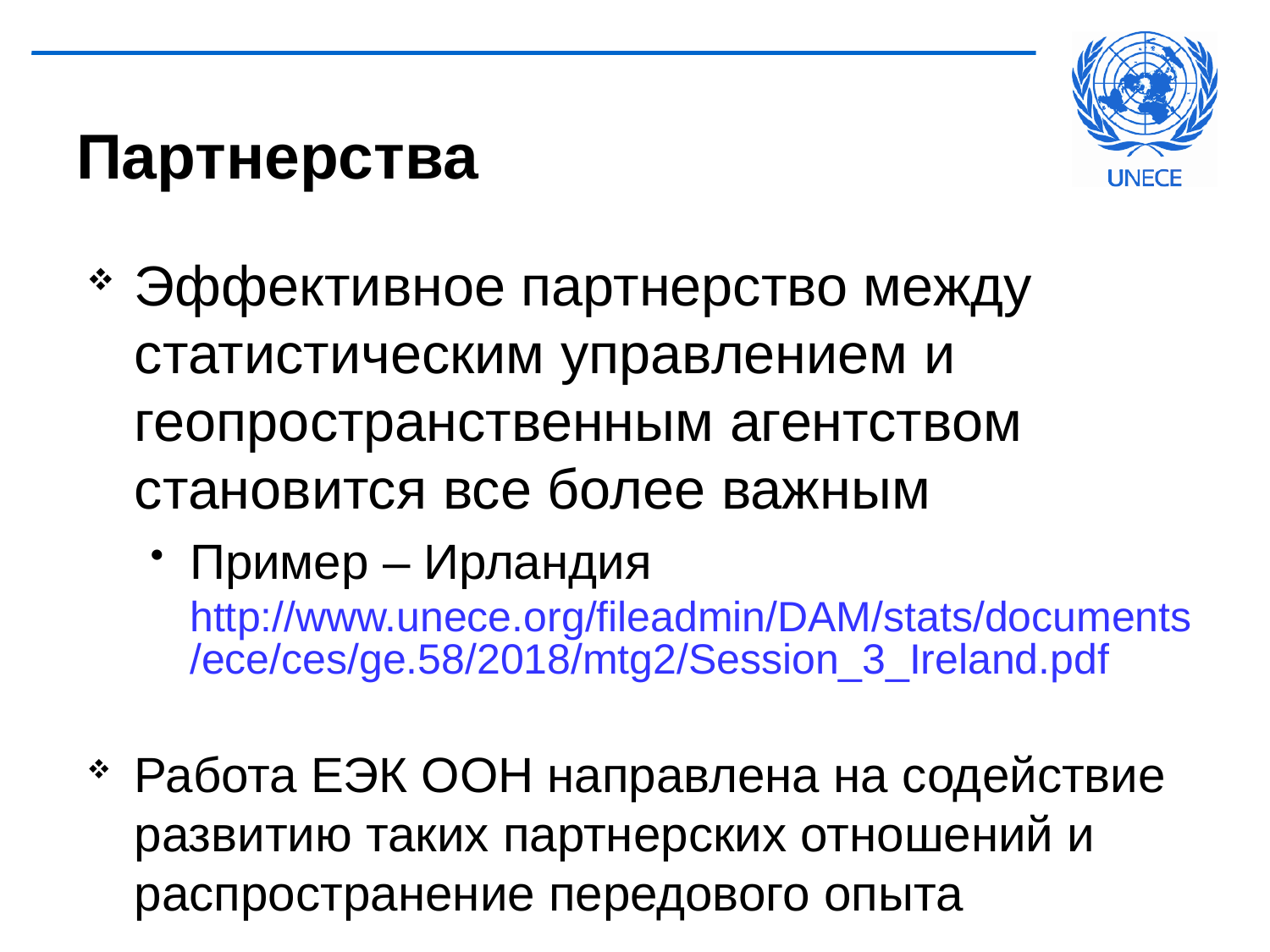

# Партнерства
Эффективное партнерство между статистическим управлением и геопространственным агентством становится все более важным
Пример – Ирландия
http://www.unece.org/fileadmin/DAM/stats/documents/ece/ces/ge.58/2018/mtg2/Session_3_Ireland.pdf
Работа ЕЭК ООН направлена на содействие развитию таких партнерских отношений и распространение передового опыта